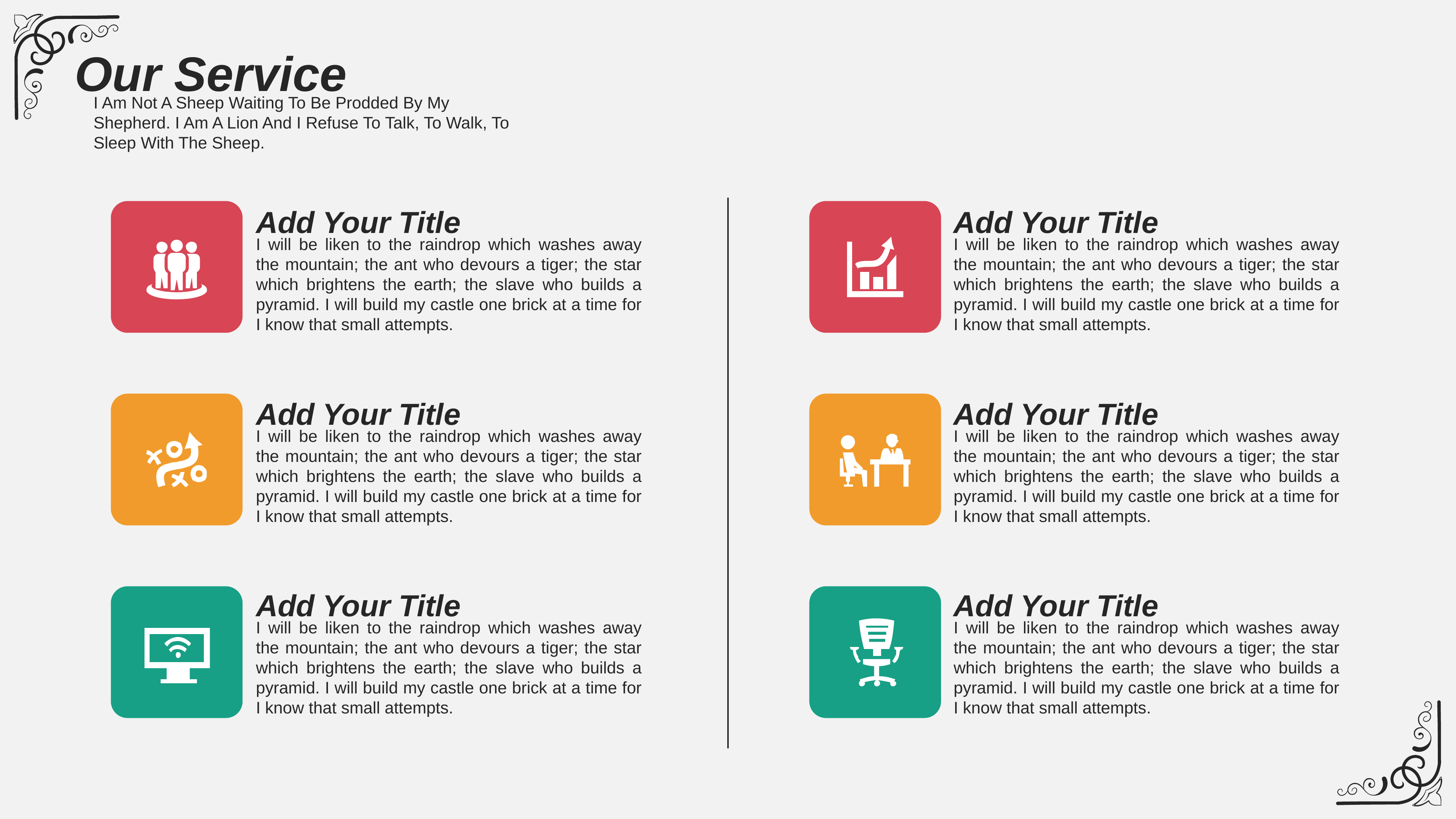

Our Service
I Am Not A Sheep Waiting To Be Prodded By My Shepherd. I Am A Lion And I Refuse To Talk, To Walk, To Sleep With The Sheep.
Add Your Title

Add Your Title

I will be liken to the raindrop which washes away the mountain; the ant who devours a tiger; the star which brightens the earth; the slave who builds a pyramid. I will build my castle one brick at a time for I know that small attempts.
I will be liken to the raindrop which washes away the mountain; the ant who devours a tiger; the star which brightens the earth; the slave who builds a pyramid. I will build my castle one brick at a time for I know that small attempts.
Add Your Title
Add Your Title

I will be liken to the raindrop which washes away the mountain; the ant who devours a tiger; the star which brightens the earth; the slave who builds a pyramid. I will build my castle one brick at a time for I know that small attempts.
I will be liken to the raindrop which washes away the mountain; the ant who devours a tiger; the star which brightens the earth; the slave who builds a pyramid. I will build my castle one brick at a time for I know that small attempts.
Add Your Title
Add Your Title

I will be liken to the raindrop which washes away the mountain; the ant who devours a tiger; the star which brightens the earth; the slave who builds a pyramid. I will build my castle one brick at a time for I know that small attempts.
I will be liken to the raindrop which washes away the mountain; the ant who devours a tiger; the star which brightens the earth; the slave who builds a pyramid. I will build my castle one brick at a time for I know that small attempts.